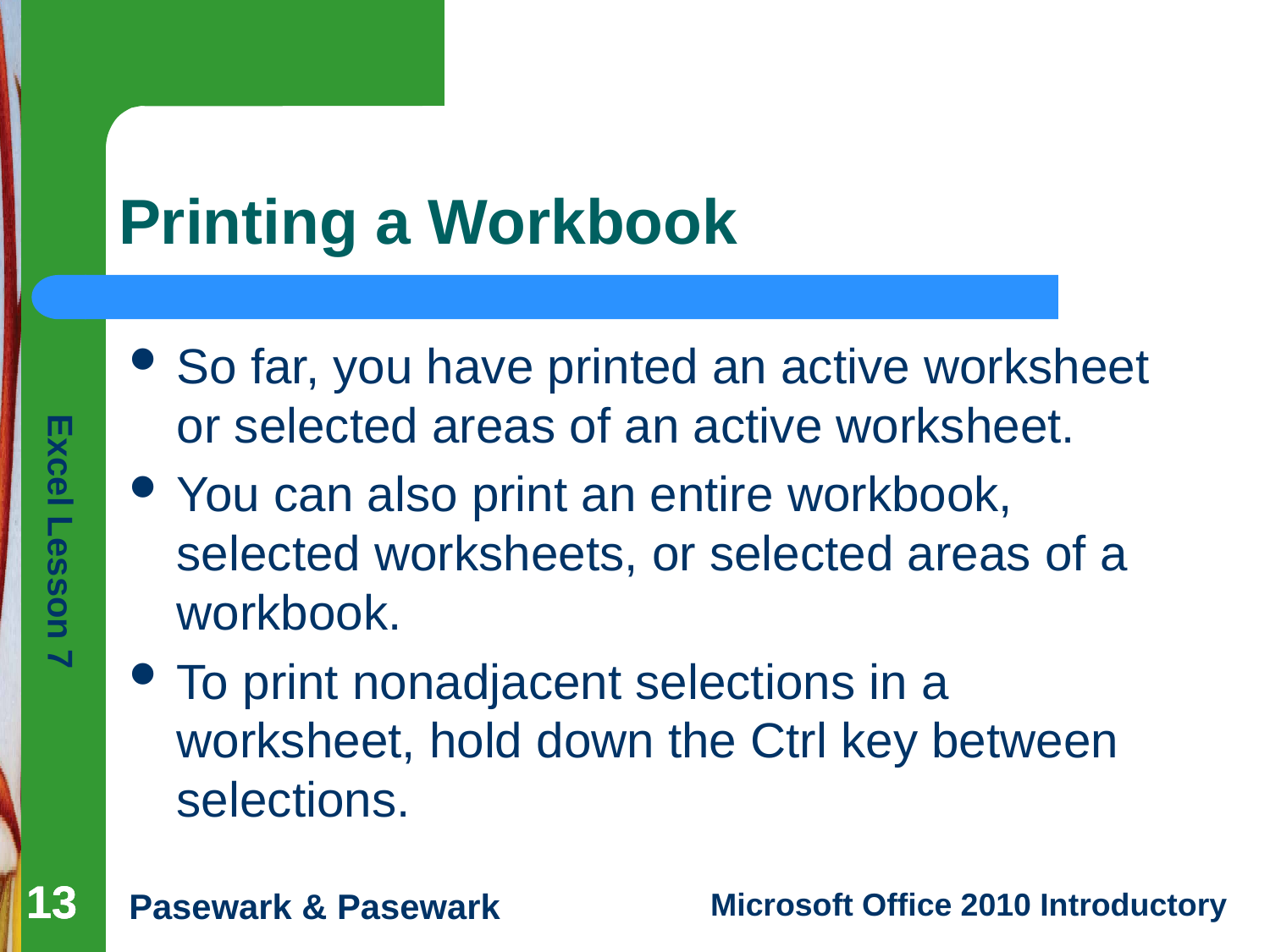

# Printing a Workbook
So far, you have printed an active worksheet or selected areas of an active worksheet.
You can also print an entire workbook, selected worksheets, or selected areas of a workbook.
To print nonadjacent selections in a worksheet, hold down the Ctrl key between selections.
13
13
13